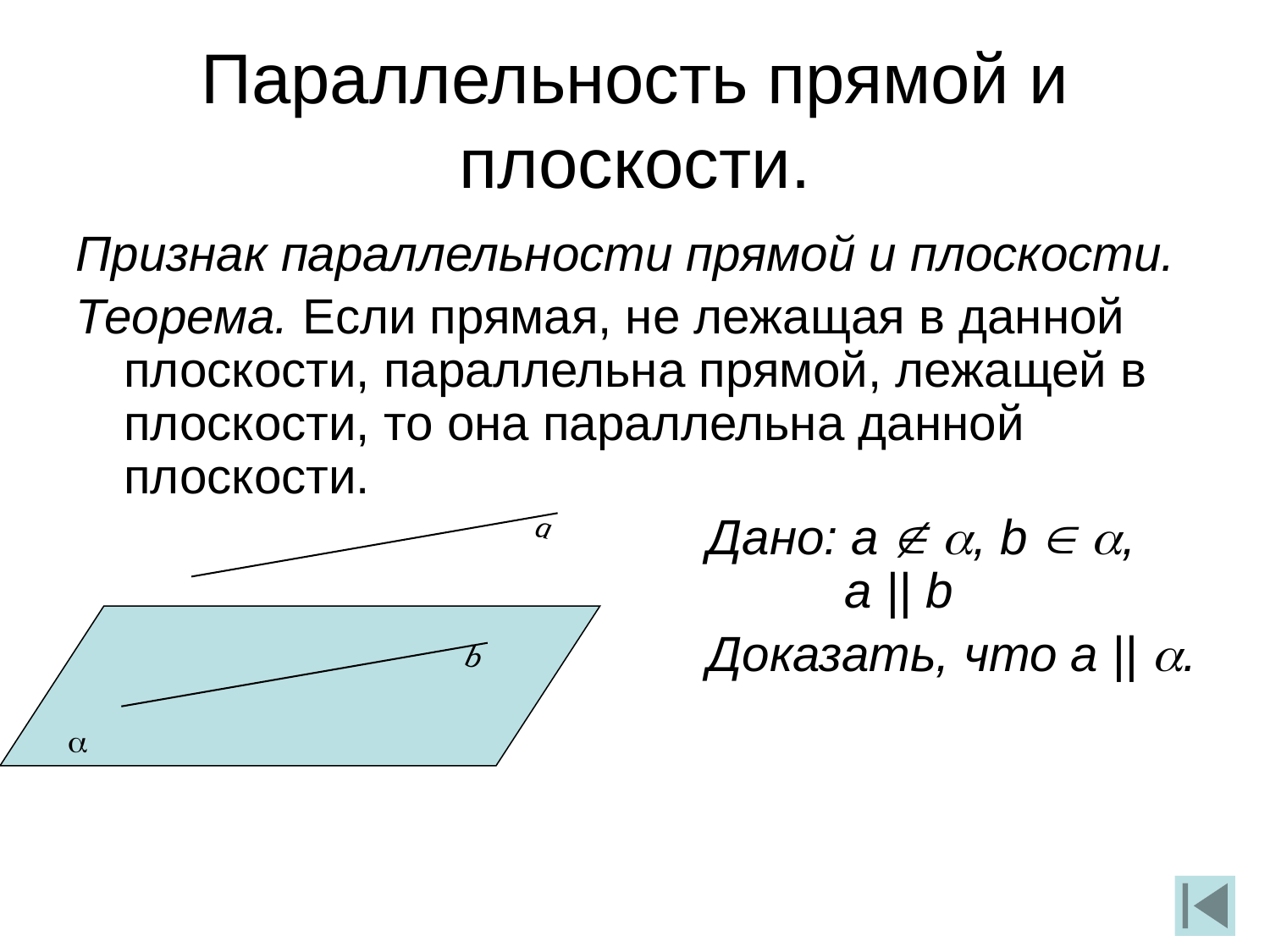

Параллельность прямой и плоскости.
Признак параллельности прямой и плоскости.
Теорема. Если прямая, не лежащая в данной плоскости, параллельна прямой, лежащей в плоскости, то она параллельна данной плоскости.
a

Дано: а ∉ α, b ∈ α,
а || b
Доказать, что а || α.
b

α